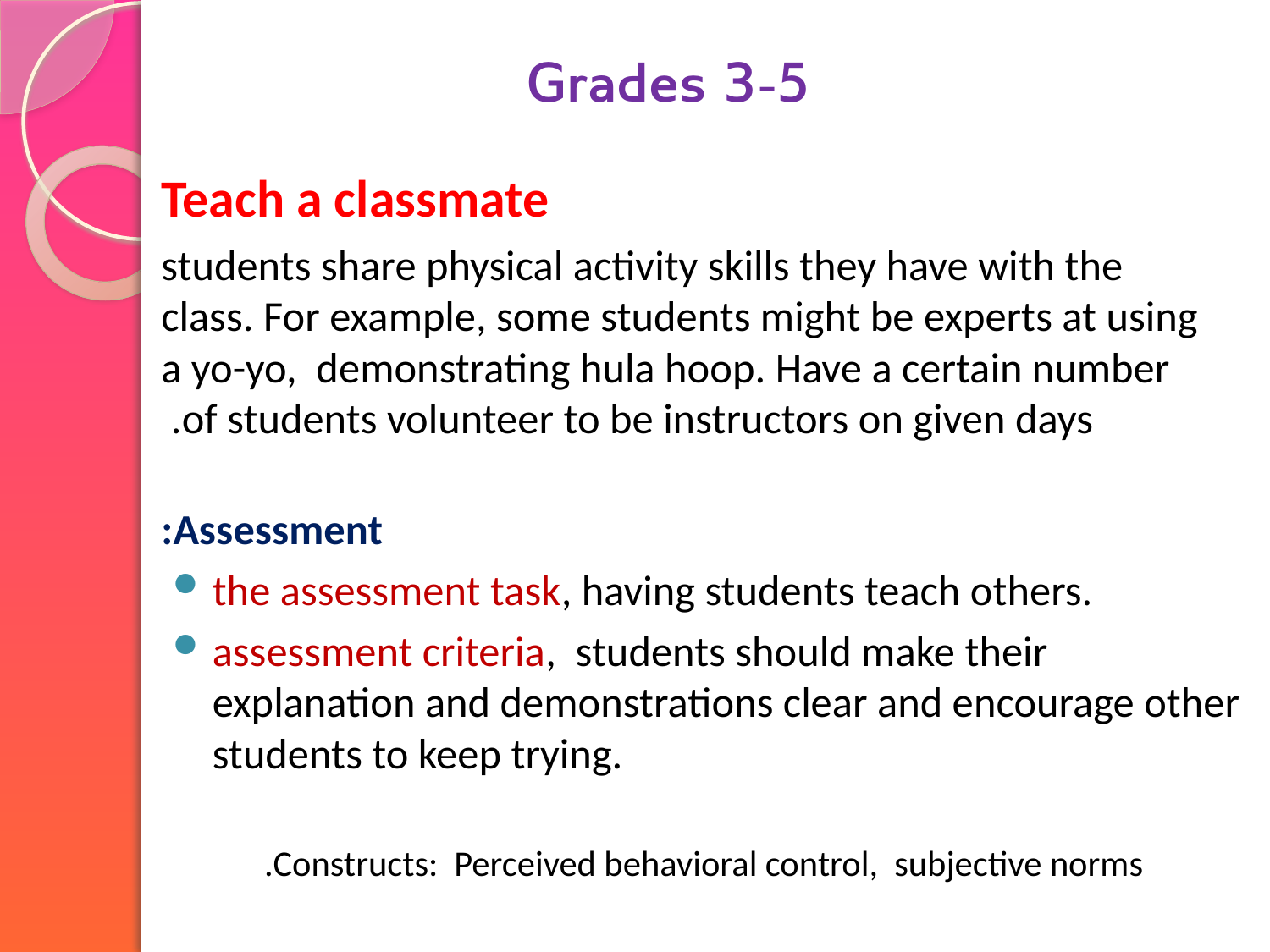

# Grades 3-5
Teach a classmate
students share physical activity skills they have with the class. For example, some students might be experts at using a yo-yo,  demonstrating hula hoop. Have a certain number of students volunteer to be instructors on given days.

Assessment:
the assessment task, having students teach others.
assessment criteria,  students should make their explanation and demonstrations clear and encourage other students to keep trying.

Constructs:  Perceived behavioral control,  subjective norms.